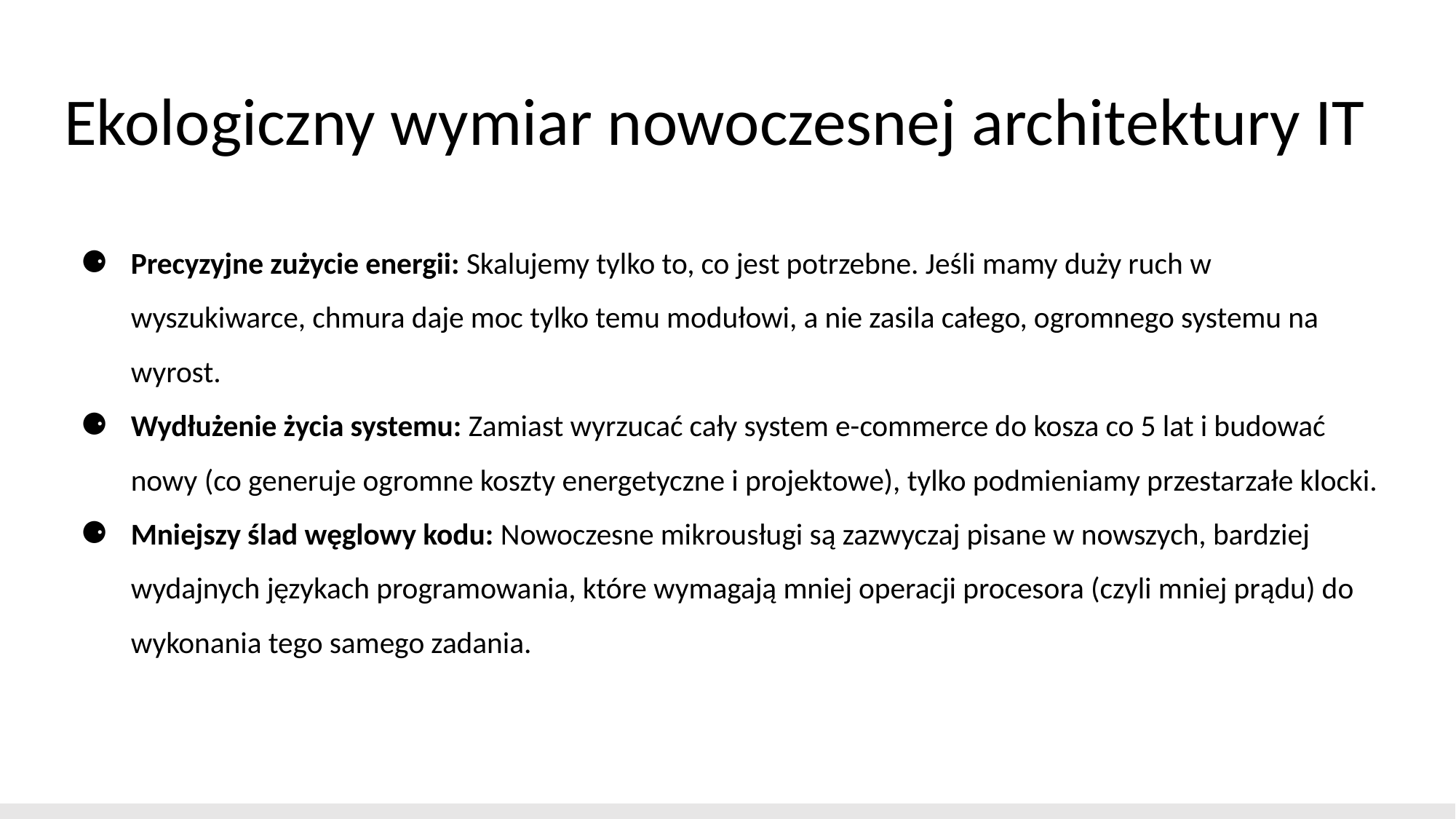

# Ekologiczny wymiar nowoczesnej architektury IT
Precyzyjne zużycie energii: Skalujemy tylko to, co jest potrzebne. Jeśli mamy duży ruch w wyszukiwarce, chmura daje moc tylko temu modułowi, a nie zasila całego, ogromnego systemu na wyrost.
Wydłużenie życia systemu: Zamiast wyrzucać cały system e-commerce do kosza co 5 lat i budować nowy (co generuje ogromne koszty energetyczne i projektowe), tylko podmieniamy przestarzałe klocki.
Mniejszy ślad węglowy kodu: Nowoczesne mikrousługi są zazwyczaj pisane w nowszych, bardziej wydajnych językach programowania, które wymagają mniej operacji procesora (czyli mniej prądu) do wykonania tego samego zadania.